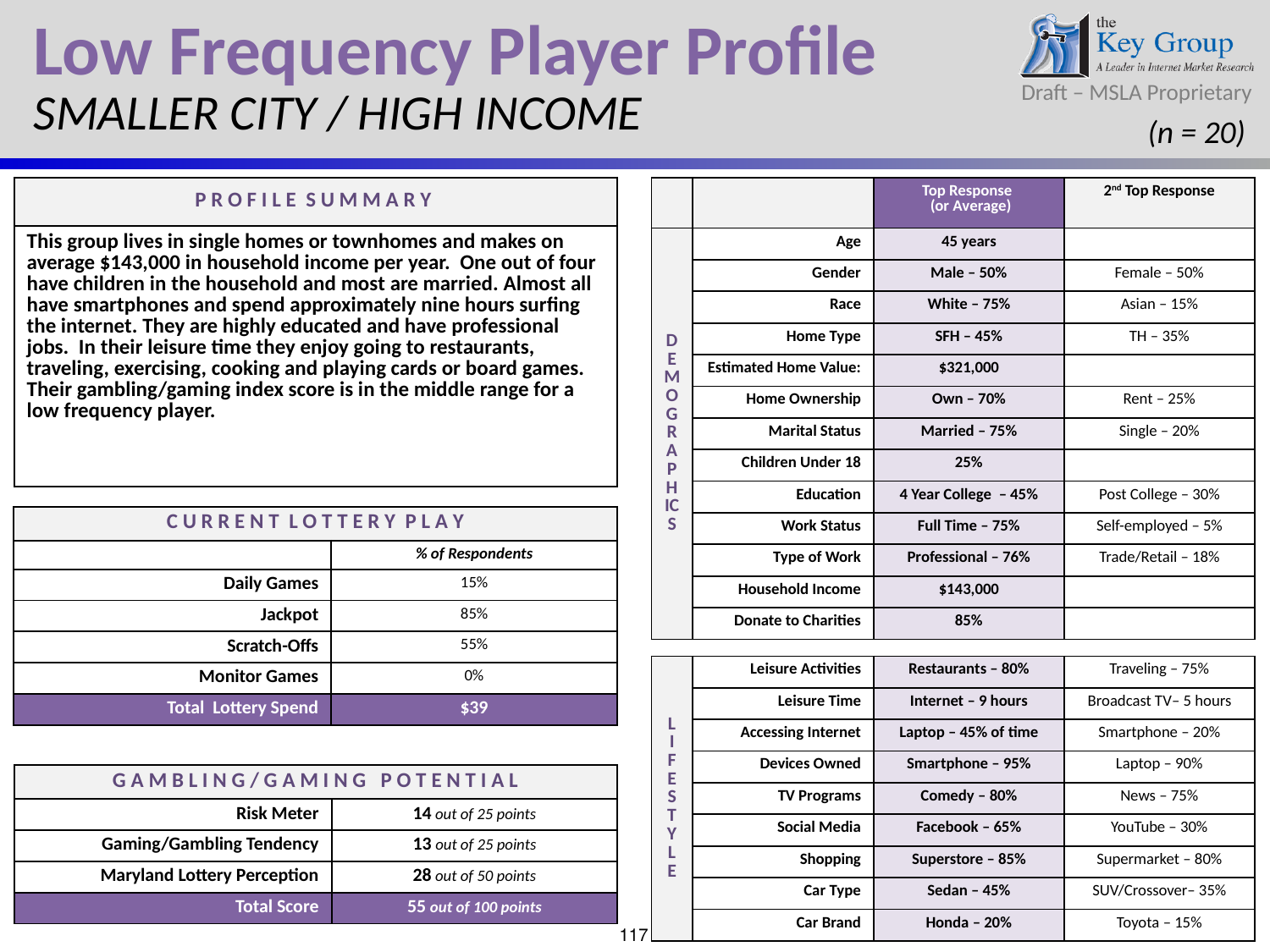

Low Frequency Player Profile
SMALLER CITY / HIGH INCOME
(n = 20)
| P R O F I L E S U M M A R Y |
| --- |
| This group lives in single homes or townhomes and makes on average $143,000 in household income per year. One out of four have children in the household and most are married. Almost all have smartphones and spend approximately nine hours surfing the internet. They are highly educated and have professional jobs. In their leisure time they enjoy going to restaurants, traveling, exercising, cooking and playing cards or board games. Their gambling/gaming index score is in the middle range for a low frequency player. |
|  |  | Top Response (or Average) | 2nd Top Response |
| --- | --- | --- | --- |
| DEMOGRAPHICS | Age | 45 years |  |
|  | Gender | Male – 50% | Female – 50% |
|  | Race | White – 75% | Asian – 15% |
|  | Home Type | SFH – 45% | TH – 35% |
|  | Estimated Home Value: | $321,000 |  |
|  | Home Ownership | Own – 70% | Rent – 25% |
|  | Marital Status | Married – 75% | Single – 20% |
|  | Children Under 18 | 25% |  |
|  | Education | 4 Year College – 45% | Post College – 30% |
|  | Work Status | Full Time – 75% | Self-employed – 5% |
|  | Type of Work | Professional – 76% | Trade/Retail – 18% |
|  | Household Income | $143,000 |  |
|  | Donate to Charities | 85% |  |
|  |  |  |  |
| L I F E S TY L E | Leisure Activities | Restaurants – 80% | Traveling – 75% |
|  | Leisure Time | Internet – 9 hours | Broadcast TV– 5 hours |
|  | Accessing Internet | Laptop – 45% of time | Smartphone – 20% |
|  | Devices Owned | Smartphone – 95% | Laptop – 90% |
|  | TV Programs | Comedy – 80% | News – 75% |
|  | Social Media | Facebook – 65% | YouTube – 30% |
|  | Shopping | Superstore – 85% | Supermarket – 80% |
|  | Car Type | Sedan – 45% | SUV/Crossover– 35% |
|  | Car Brand | Honda – 20% | Toyota – 15% |
| C U R R E N T L O T T E R Y P L A Y |  |
| --- | --- |
|  | % of Respondents |
| Daily Games | 15% |
| Jackpot | 85% |
| Scratch-Offs | 55% |
| Monitor Games | 0% |
| Total Lottery Spend | $39 |
| G A M B L I N G / G A M I N G P O T E N T I A L |  |
| --- | --- |
| Risk Meter | 14 out of 25 points |
| Gaming/Gambling Tendency | 13 out of 25 points |
| Maryland Lottery Perception | 28 out of 50 points |
| Total Score | 55 out of 100 points |